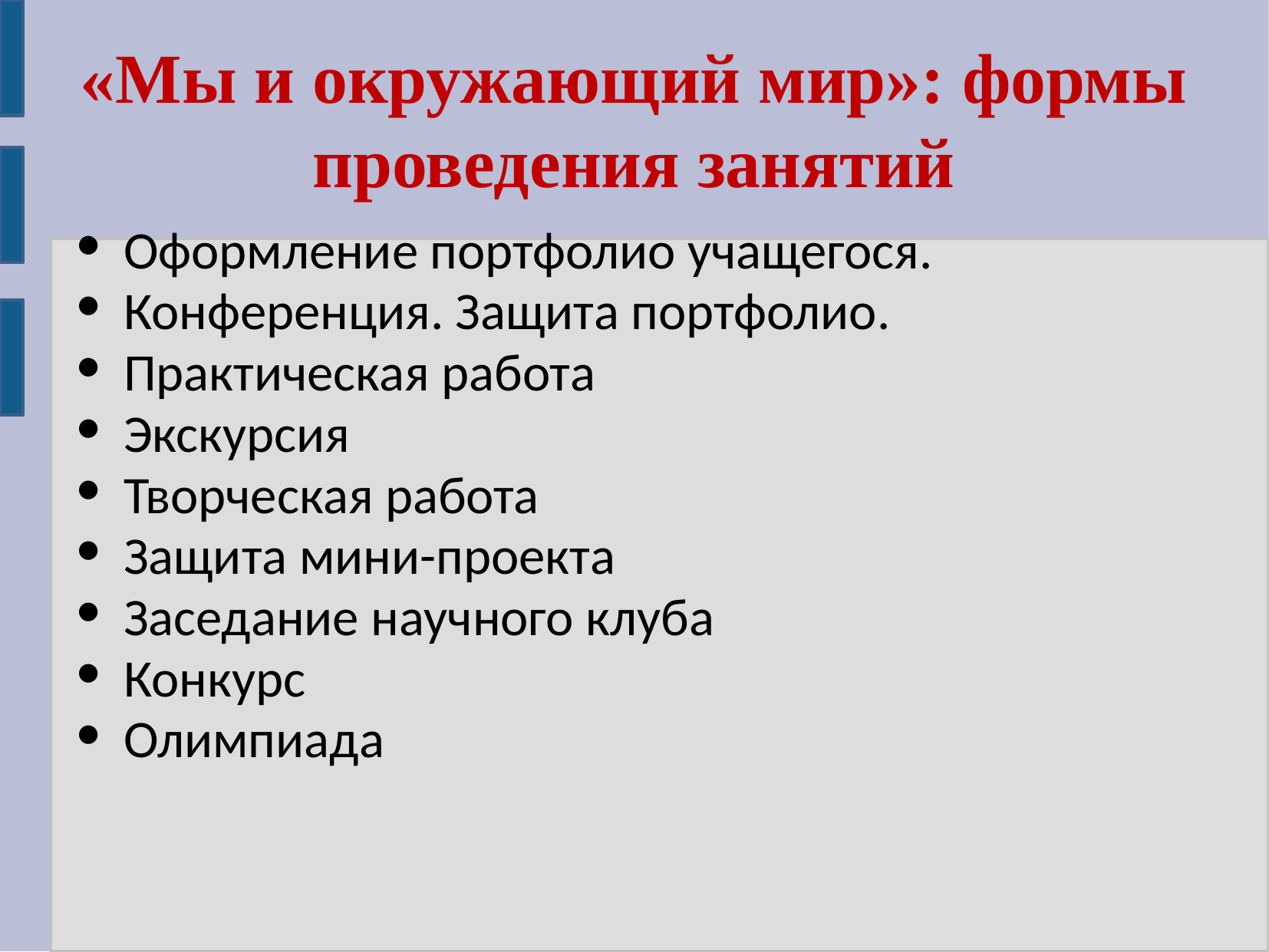

«Мы и окружающий мир»: формы проведения занятий
Оформление портфолио учащегося.
Конференция. Защита портфолио.
Практическая работа
Экскурсия
Творческая работа
Защита мини-проекта
Заседание научного клуба
Конкурс
Олимпиада